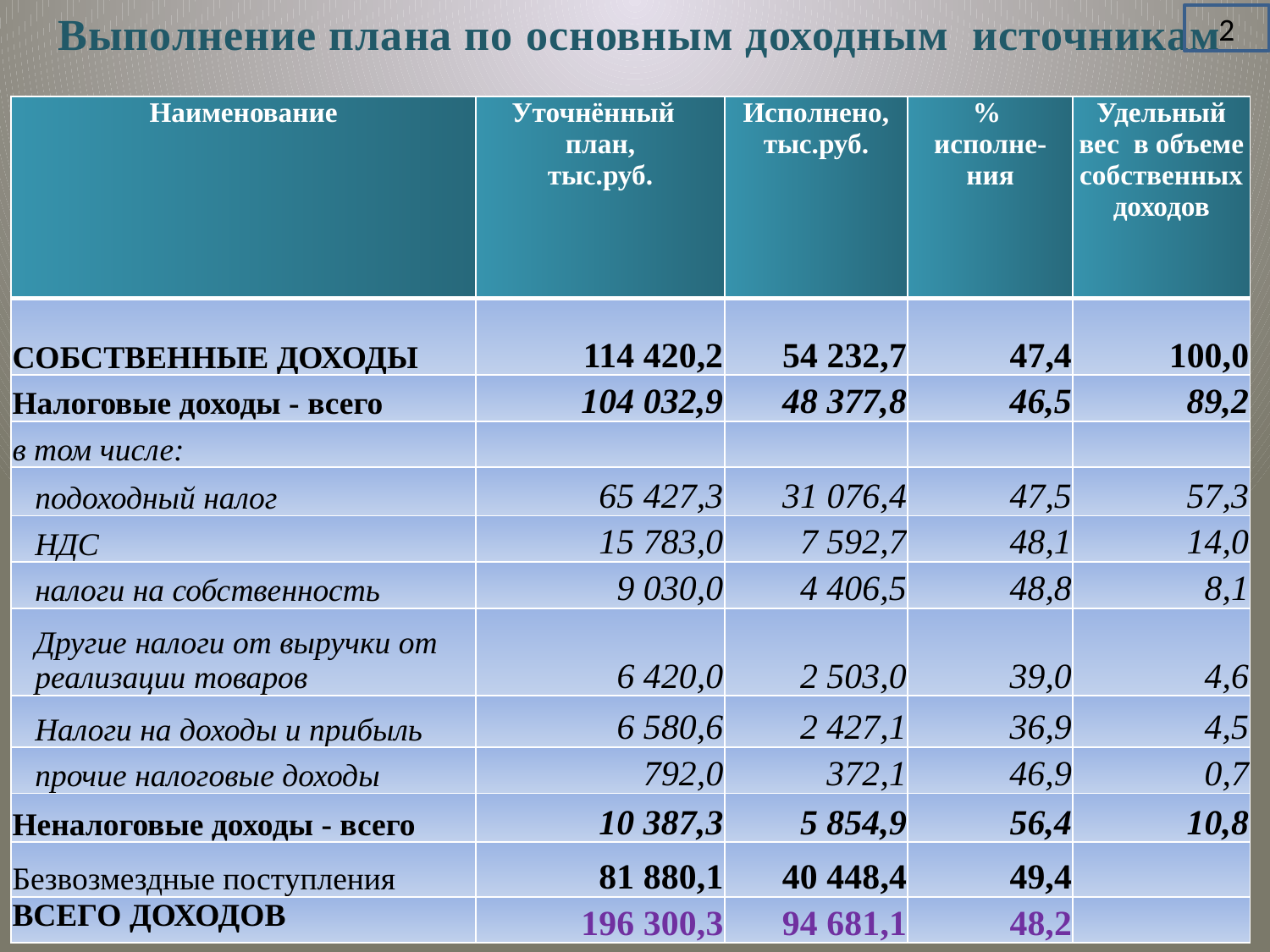

# Выполнение плана по основным доходным  источникам
2
| Наименование | Уточнённый план, тыс.руб. | Исполнено, тыс.руб. | % исполне- ния | Удельный вес в объеме собственных доходов |
| --- | --- | --- | --- | --- |
| СОБСТВЕННЫЕ ДОХОДЫ | 114 420,2 | 54 232,7 | 47,4 | 100,0 |
| Налоговые доходы - всего | 104 032,9 | 48 377,8 | 46,5 | 89,2 |
| в том числе: |  |  |  |  |
| подоходный налог | 65 427,3 | 31 076,4 | 47,5 | 57,3 |
| НДС | 15 783,0 | 7 592,7 | 48,1 | 14,0 |
| налоги на собственность | 9 030,0 | 4 406,5 | 48,8 | 8,1 |
| Другие налоги от выручки от реализации товаров | 6 420,0 | 2 503,0 | 39,0 | 4,6 |
| Налоги на доходы и прибыль | 6 580,6 | 2 427,1 | 36,9 | 4,5 |
| прочие налоговые доходы | 792,0 | 372,1 | 46,9 | 0,7 |
| Неналоговые доходы - всего | 10 387,3 | 5 854,9 | 56,4 | 10,8 |
| Безвозмездные поступления | 81 880,1 | 40 448,4 | 49,4 |  |
| ВСЕГО ДОХОДОВ | 196 300,3 | 94 681,1 | 48,2 |  |